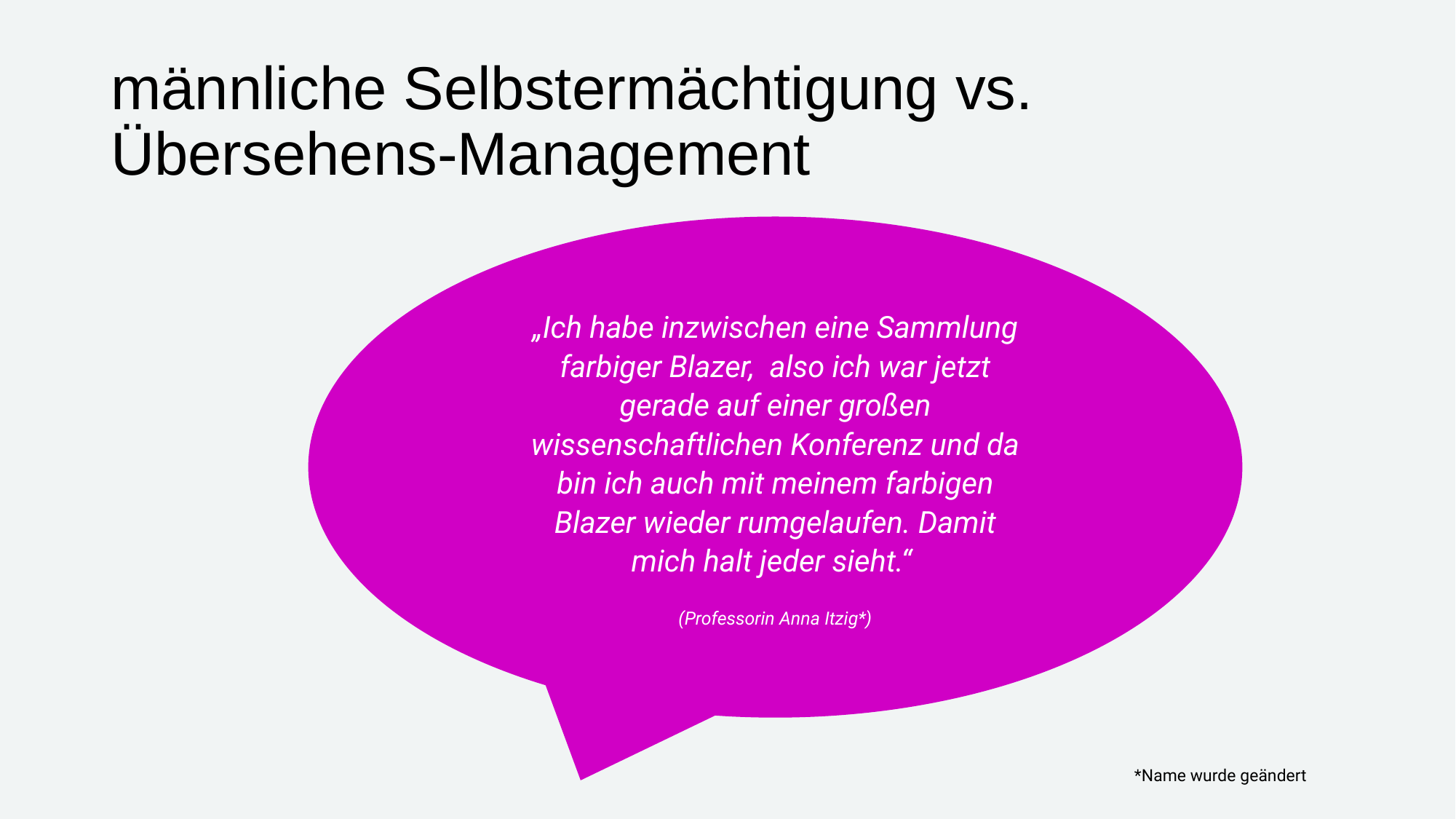

# männliche Selbstermächtigung vs. Übersehens-Management
„Ich habe inzwischen eine Sammlung farbiger Blazer,  also ich war jetzt gerade auf einer großen wissenschaftlichen Konferenz und da bin ich auch mit meinem farbigen Blazer wieder rumgelaufen. Damit mich halt jeder sieht.“
(Professorin Anna Itzig*)
*Name wurde geändert